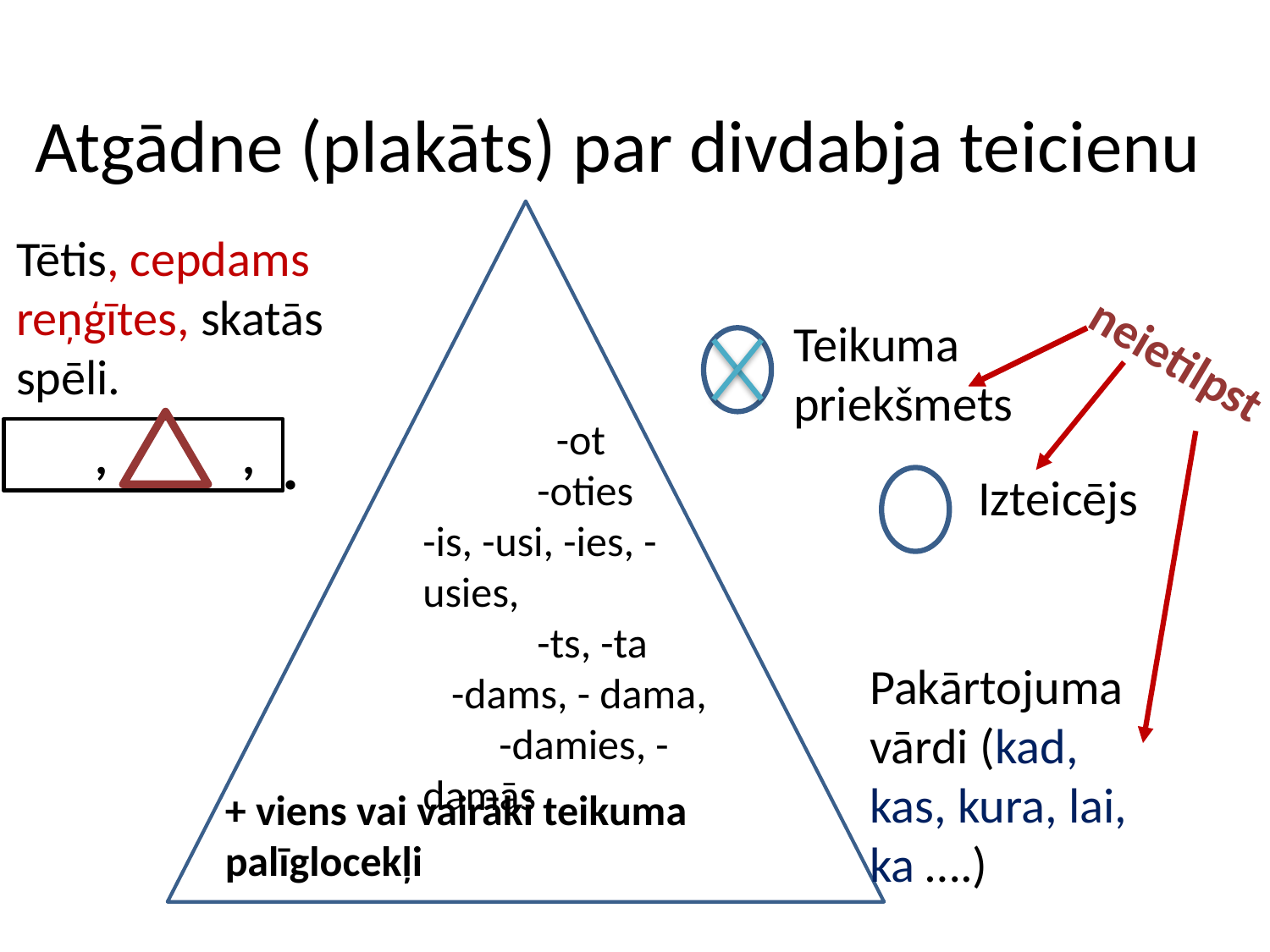

# Atgādne (plakāts) par divdabja teicienu

Tētis, cepdams reņģītes, skatās spēli.
Teikuma priekšmets

neietilpst
              -ot
            -oties
-is, -usi, -ies, -usies,
            -ts, -ta
   -dams, - dama,          -damies, -damās

kkkkk ,            ,
.
Izteicējs

Pakārtojuma
vārdi (kad, kas, kura, lai, ka ….)
+ viens vai vairāki teikuma palīglocekļi